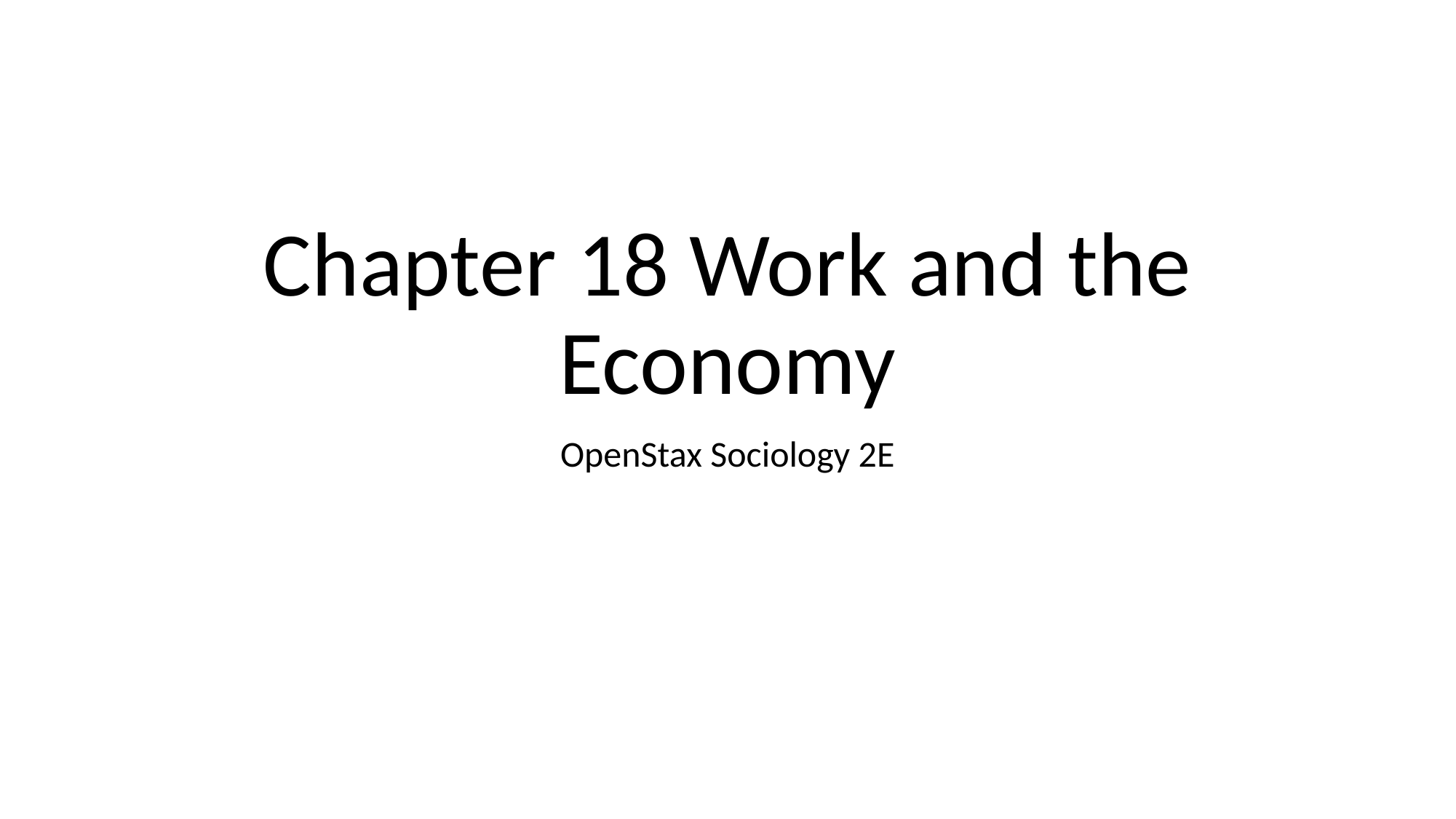

# Chapter 18 Work and the Economy
OpenStax Sociology 2E